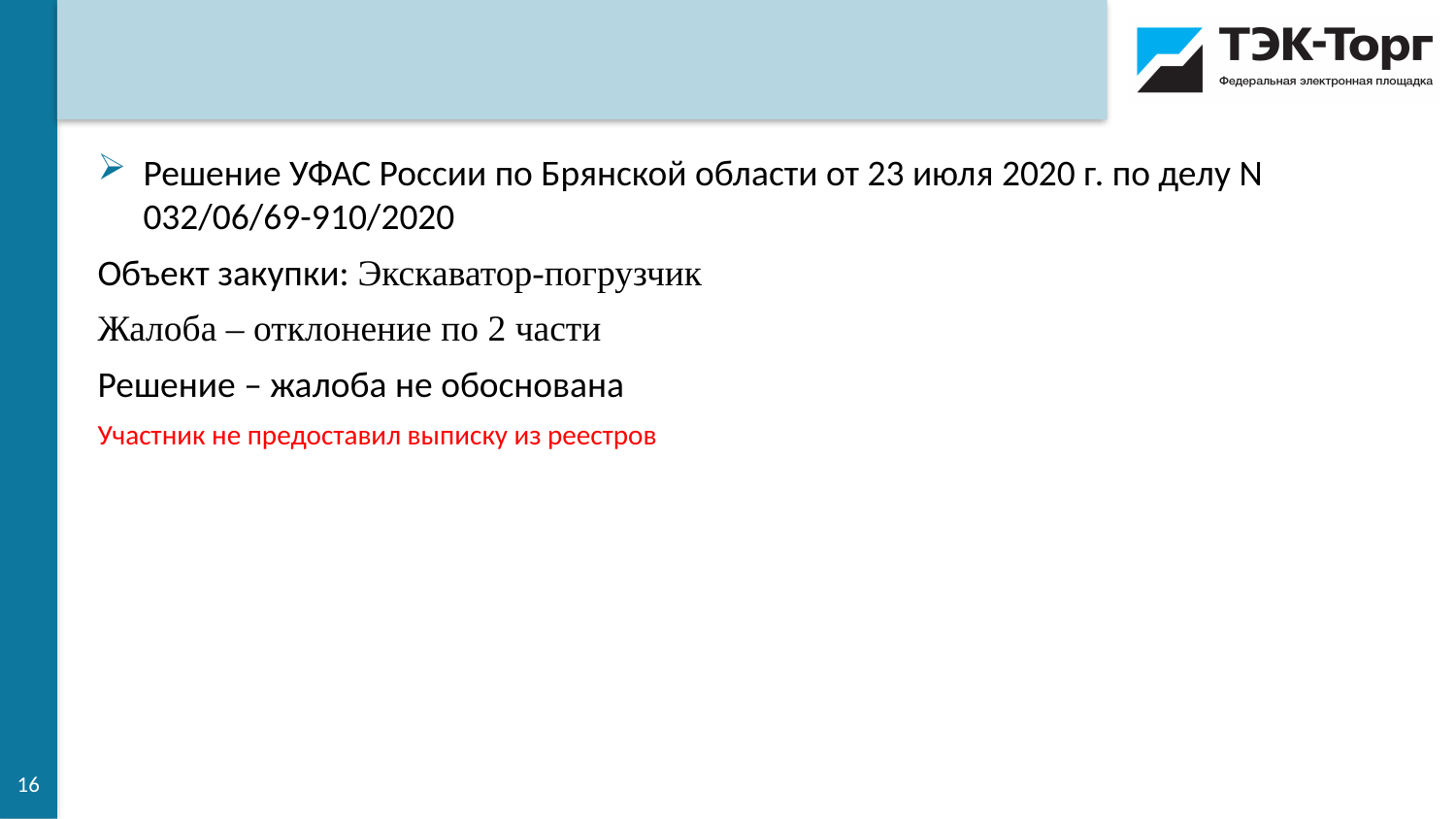

Решение УФАС России по Брянской области от 23 июля 2020 г. по делу N 032/06/69-910/2020
Объект закупки: Экскаватор-погрузчик
Жалоба – отклонение по 2 части
Решение – жалоба не обоснована
Участник не предоставил выписку из реестров

16